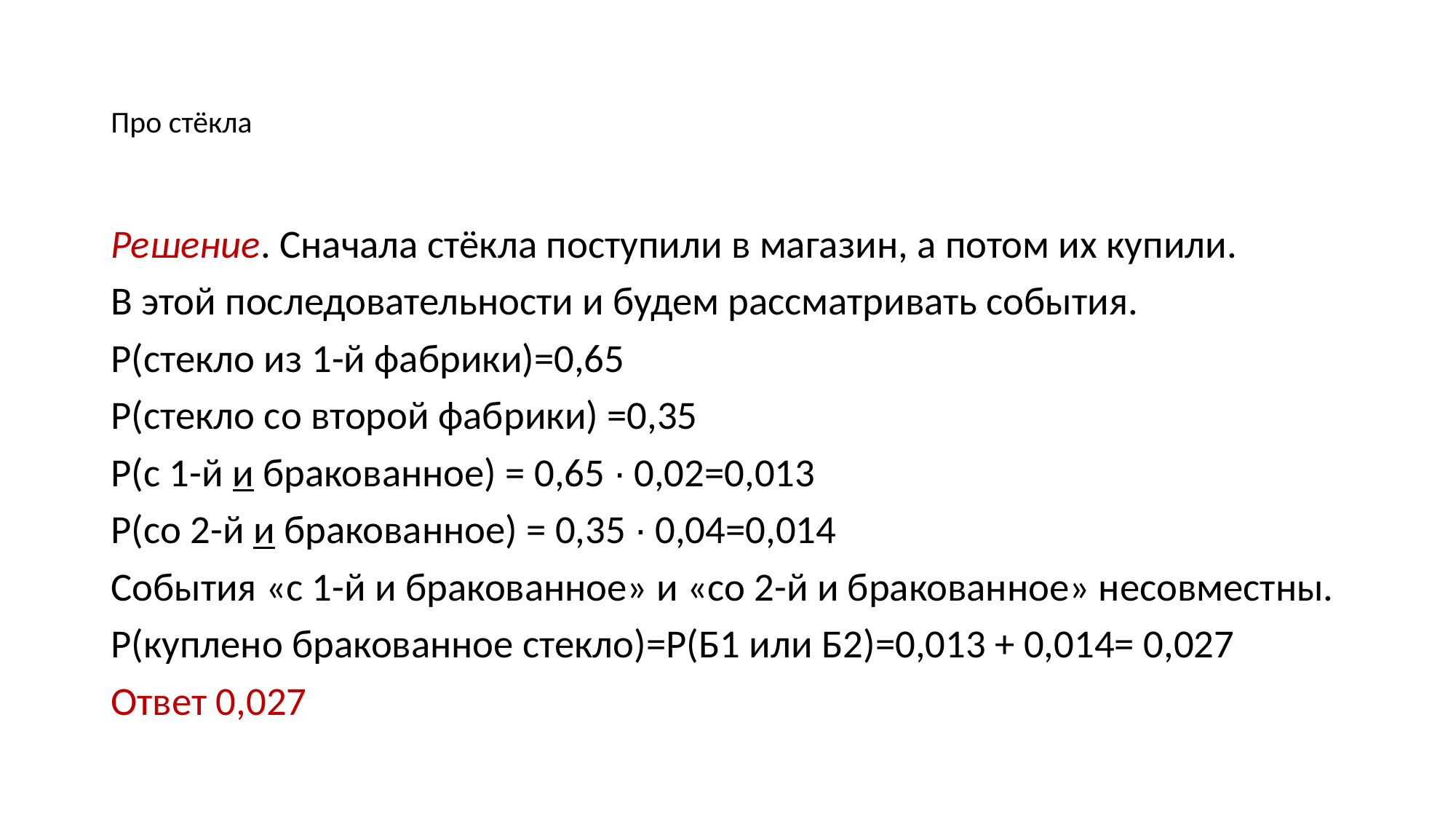

# Про стёкла
Решение. Сначала стёкла поступили в магазин, а потом их купили.
В этой последовательности и будем рассматривать события.
Р(стекло из 1-й фабрики)=0,65
Р(стекло со второй фабрики) =0,35
Р(с 1-й и бракованное) = 0,65 ∙ 0,02=0,013
Р(со 2-й и бракованное) = 0,35 ∙ 0,04=0,014
События «с 1-й и бракованное» и «со 2-й и бракованное» несовместны.
Р(куплено бракованное стекло)=Р(Б1 или Б2)=0,013 + 0,014= 0,027
Ответ 0,027